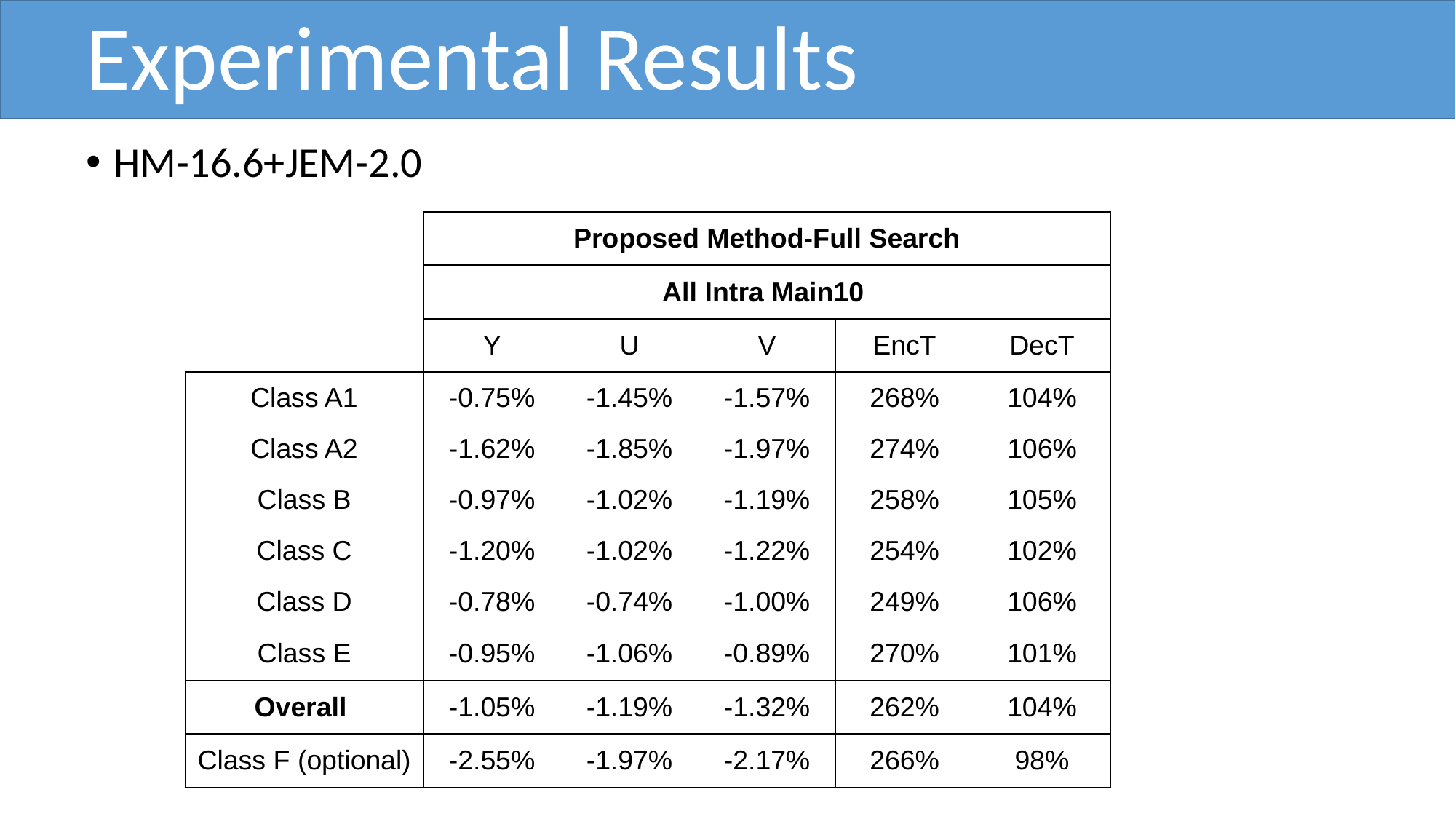

# Experimental Results
HM-16.6+JEM-2.0
|  | Proposed Method-Full Search |  |  |  |  |  |
| --- | --- | --- | --- | --- | --- | --- |
|  | All Intra Main10 |  |  |  |  |  |
|  | Y | U | V | EncT | DecT |  |
| Class A1 | -0.75% | -1.45% | -1.57% | 268% | 104% |  |
| Class A2 | -1.62% | -1.85% | -1.97% | 274% | 106% |  |
| Class B | -0.97% | -1.02% | -1.19% | 258% | 105% |  |
| Class C | -1.20% | -1.02% | -1.22% | 254% | 102% |  |
| Class D | -0.78% | -0.74% | -1.00% | 249% | 106% |  |
| Class E | -0.95% | -1.06% | -0.89% | 270% | 101% |  |
| Overall | -1.05% | -1.19% | -1.32% | 262% | 104% |  |
| Class F (optional) | -2.55% | -1.97% | -2.17% | 266% | 98% |  |